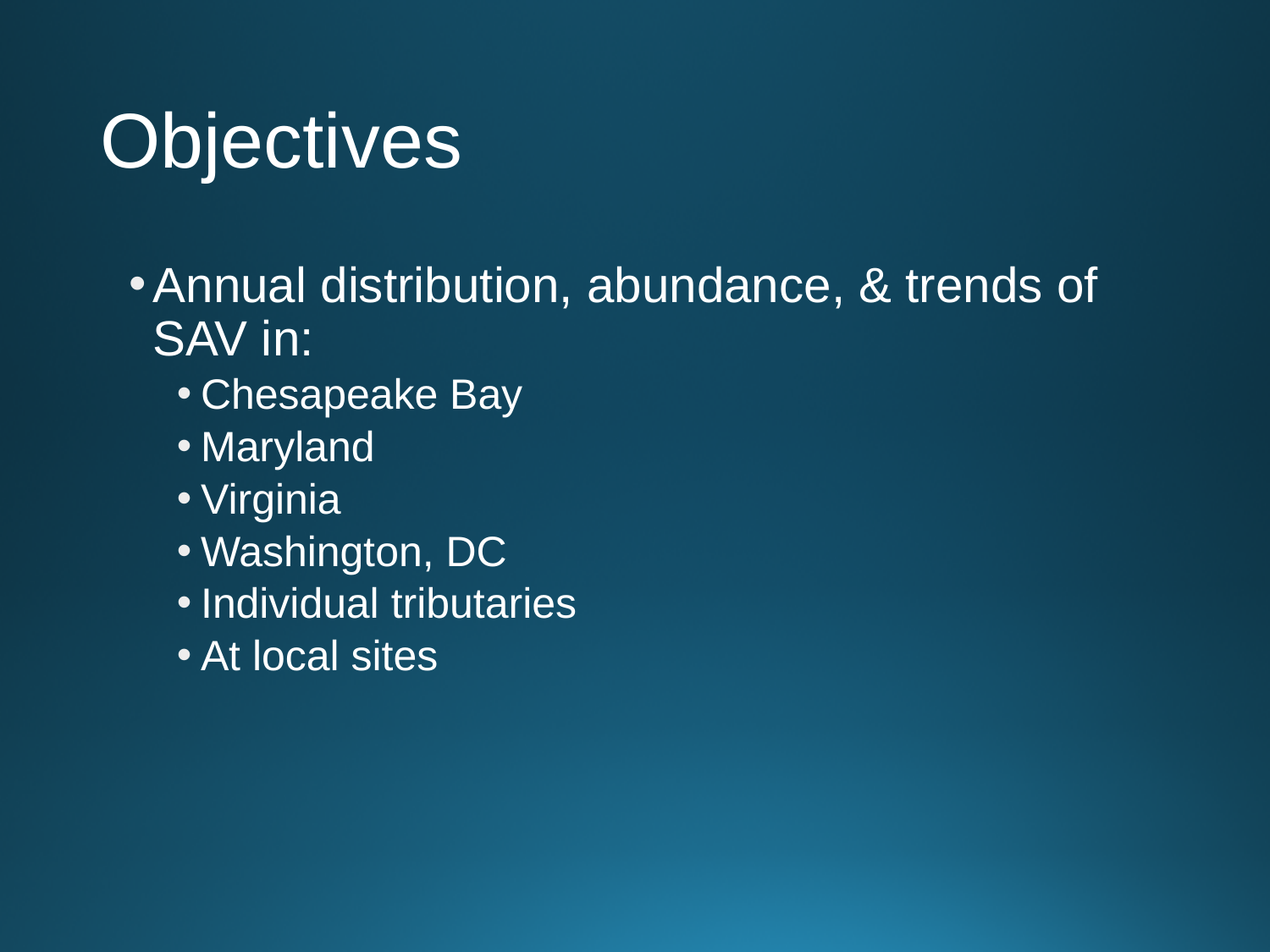

# Objectives
Annual distribution, abundance, & trends of SAV in:
Chesapeake Bay
Maryland
Virginia
Washington, DC
Individual tributaries
At local sites